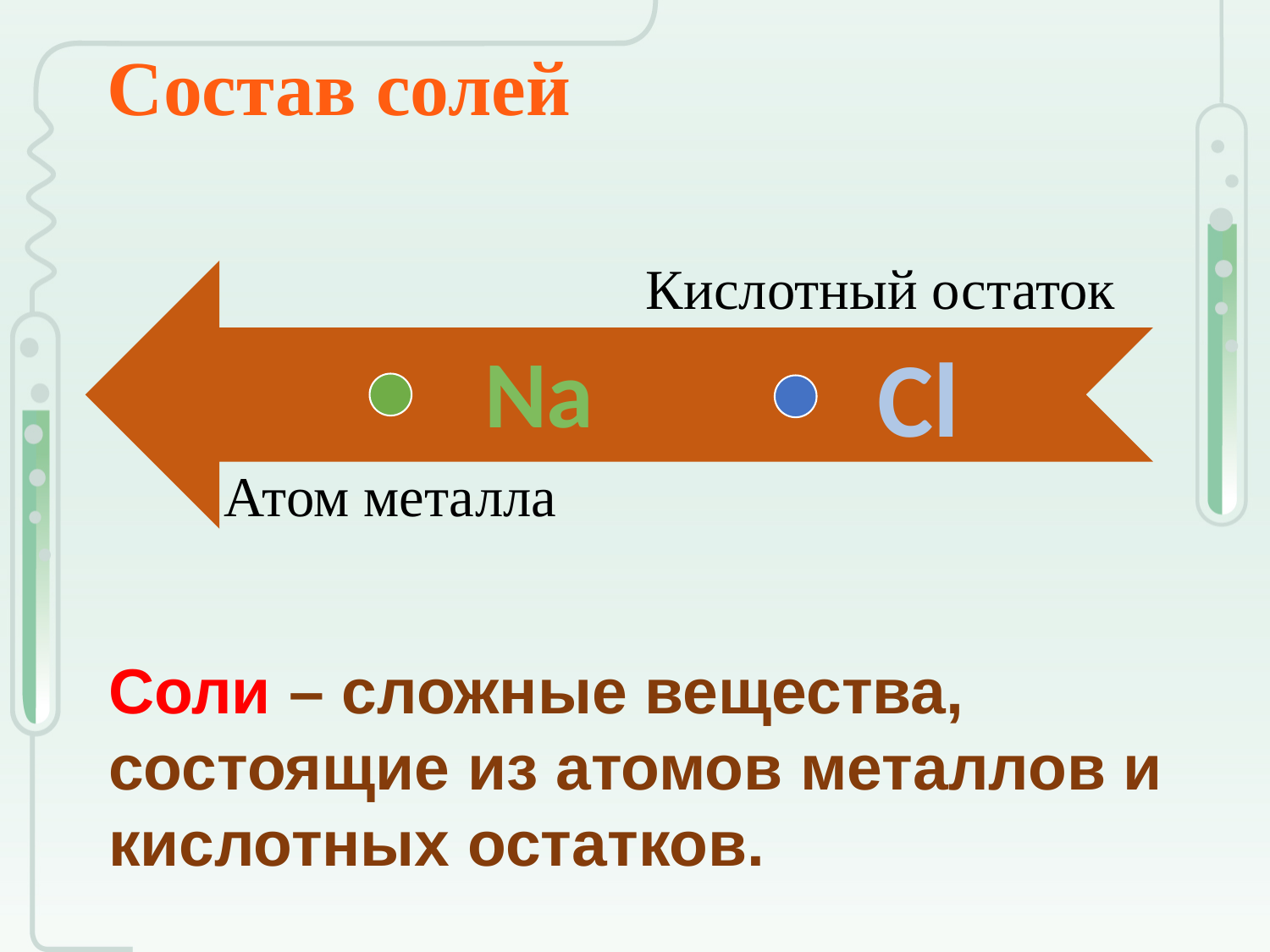

# Состав солей

Кислотный остаток
Атом металла
Сl
Nа
Соли – сложные вещества, состоящие из атомов металлов и кислотных остатков.